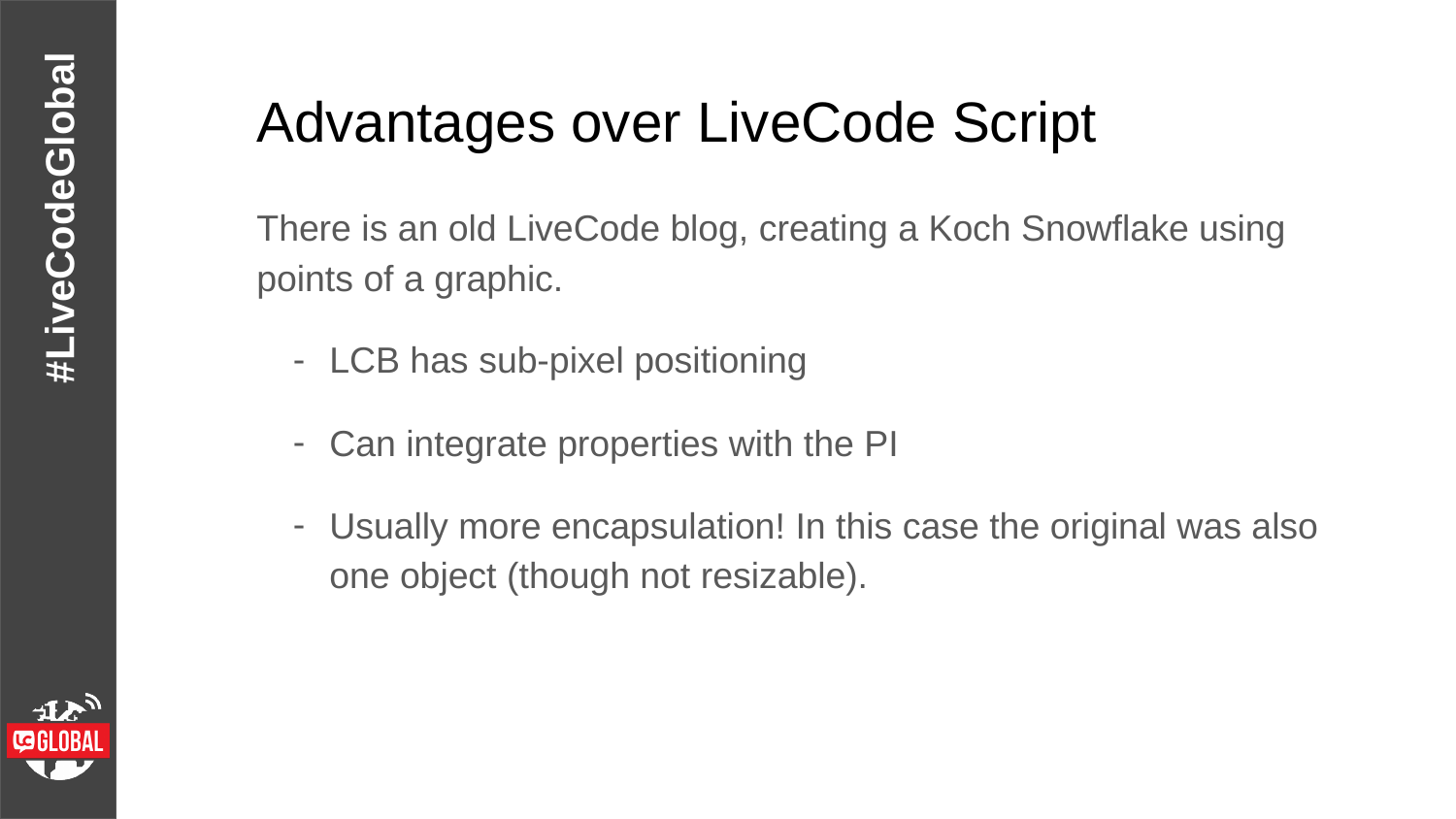

# Advantages over LiveCode Script
There is an old LiveCode blog, creating a Koch Snowflake using points of a graphic.
LCB has sub-pixel positioning
Can integrate properties with the PI
Usually more encapsulation! In this case the original was also one object (though not resizable).